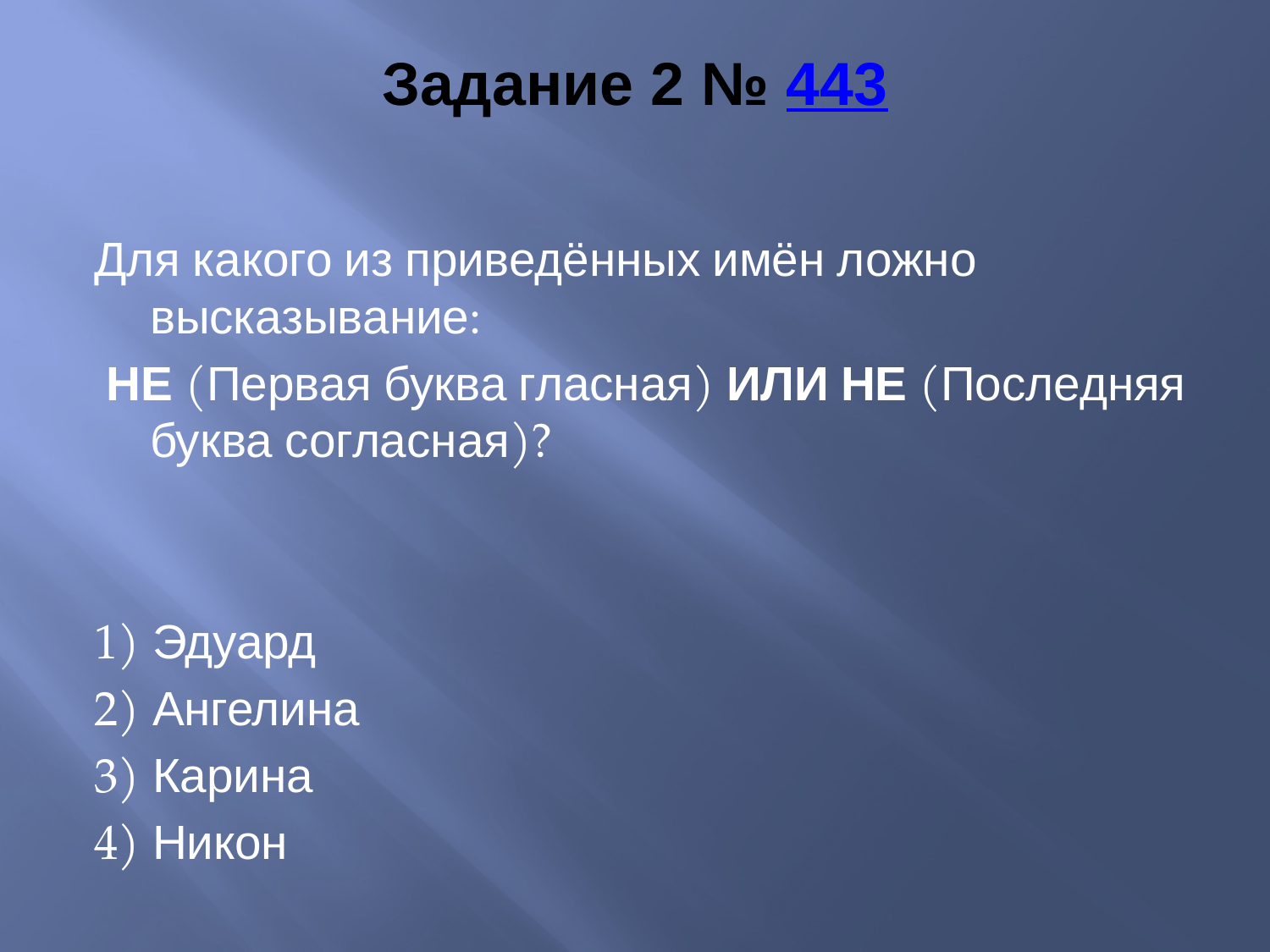

# Задание 2 № 443
Для какого из приведённых имён ложно высказывание:
 НЕ (Первая буква гласная) ИЛИ НЕ (Последняя буква согласная)?

1) Эдуард
2) Ангелина
3) Карина
4) Никон